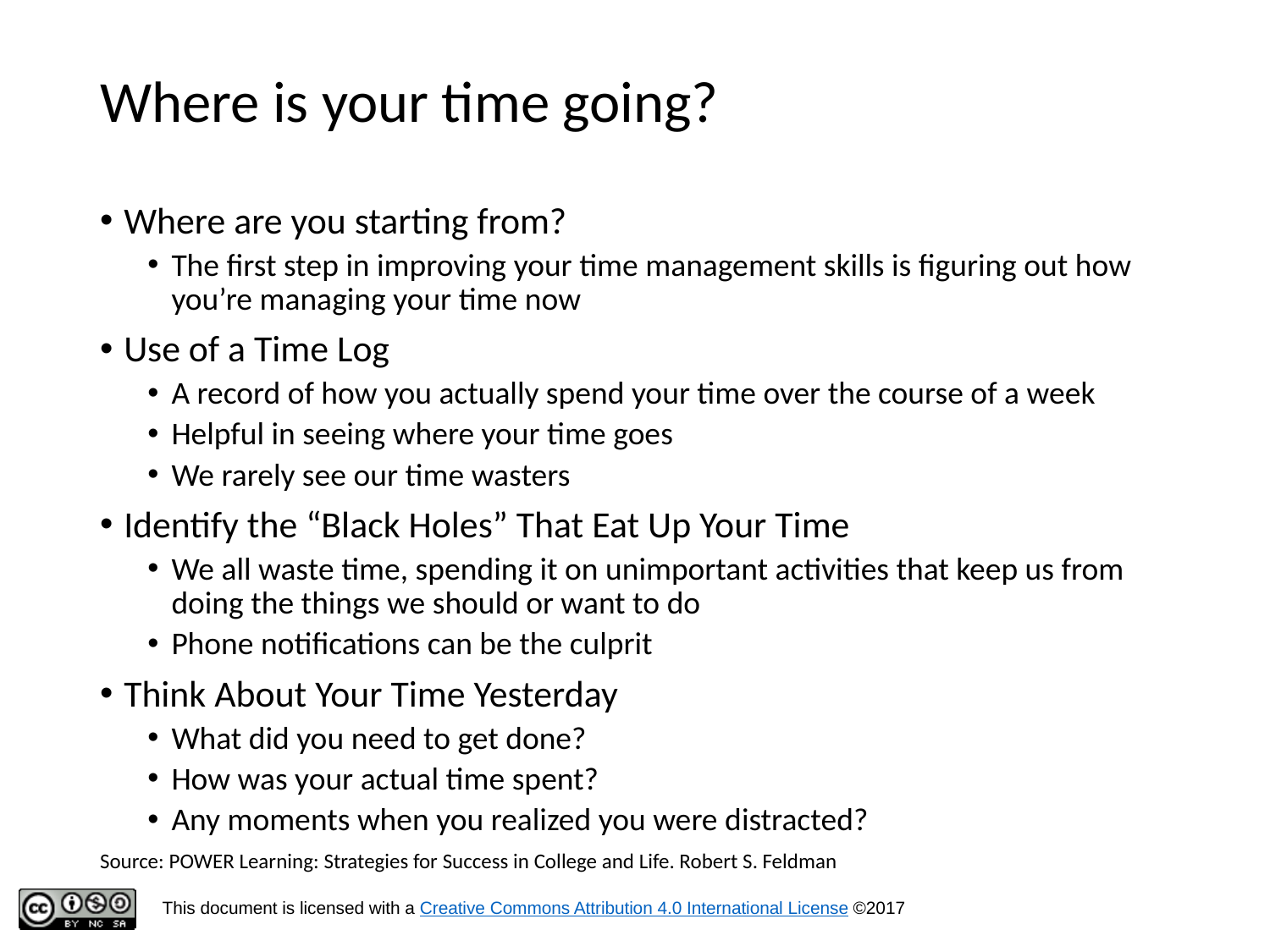

# Where is your time going?
Where are you starting from?
The first step in improving your time management skills is figuring out how you’re managing your time now
Use of a Time Log
A record of how you actually spend your time over the course of a week
Helpful in seeing where your time goes
We rarely see our time wasters
Identify the “Black Holes” That Eat Up Your Time
We all waste time, spending it on unimportant activities that keep us from doing the things we should or want to do
Phone notifications can be the culprit
Think About Your Time Yesterday
What did you need to get done?
How was your actual time spent?
Any moments when you realized you were distracted?
Source: POWER Learning: Strategies for Success in College and Life. Robert S. Feldman